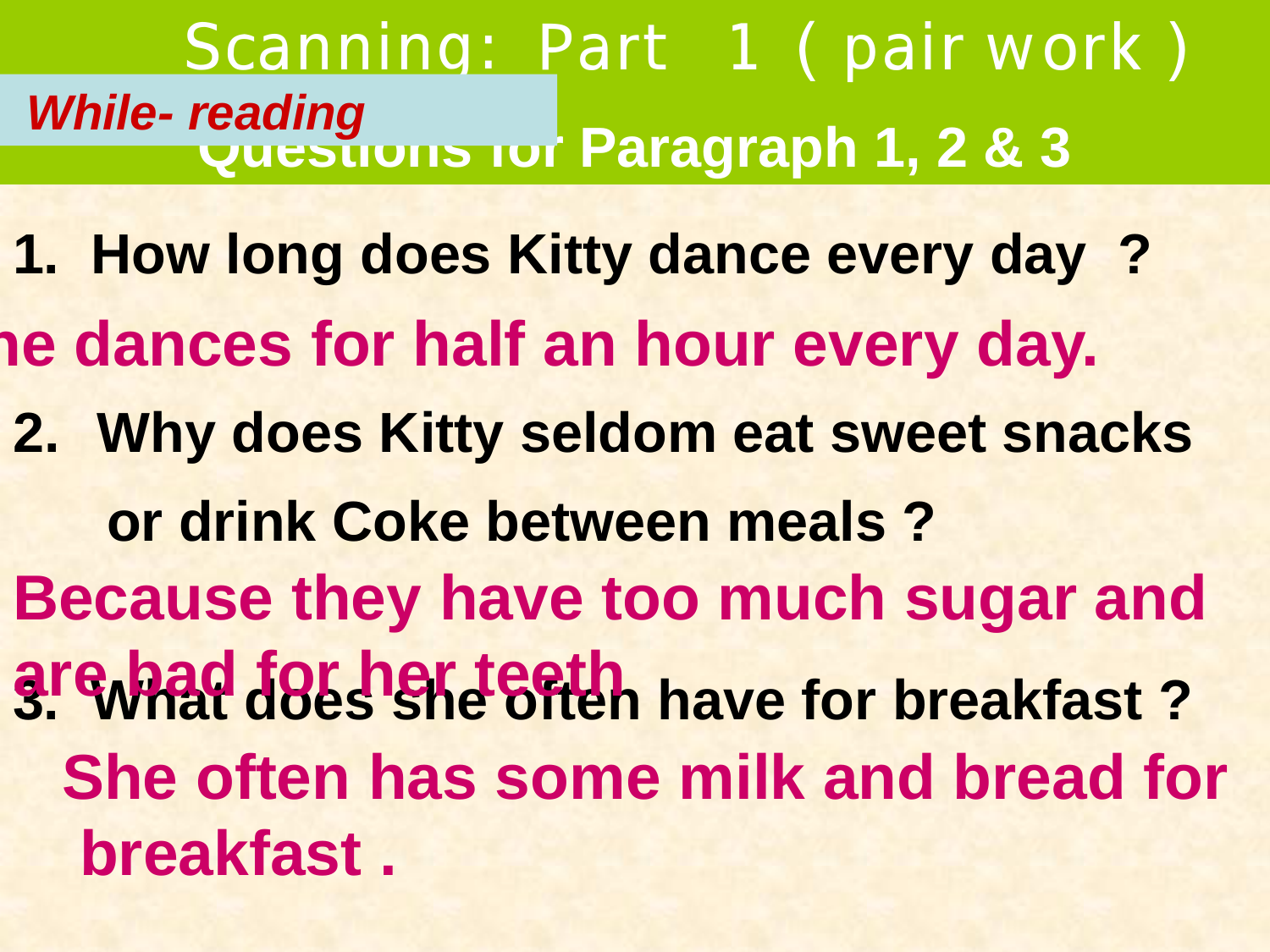

#
      Scanning:  Part   1  ( pair work )
Questions for Paragraph 1, 2 & 3
 While- reading
1.  How long does Kitty dance every day  ?

Why does Kitty seldom eat sweet snacks
      or drink Coke between meals ?

3.  What does she often have for breakfast ?

She dances for half an hour every day.
Because they have too much sugar and
are bad for her teeth
 She often has some milk and bread for
  breakfast .